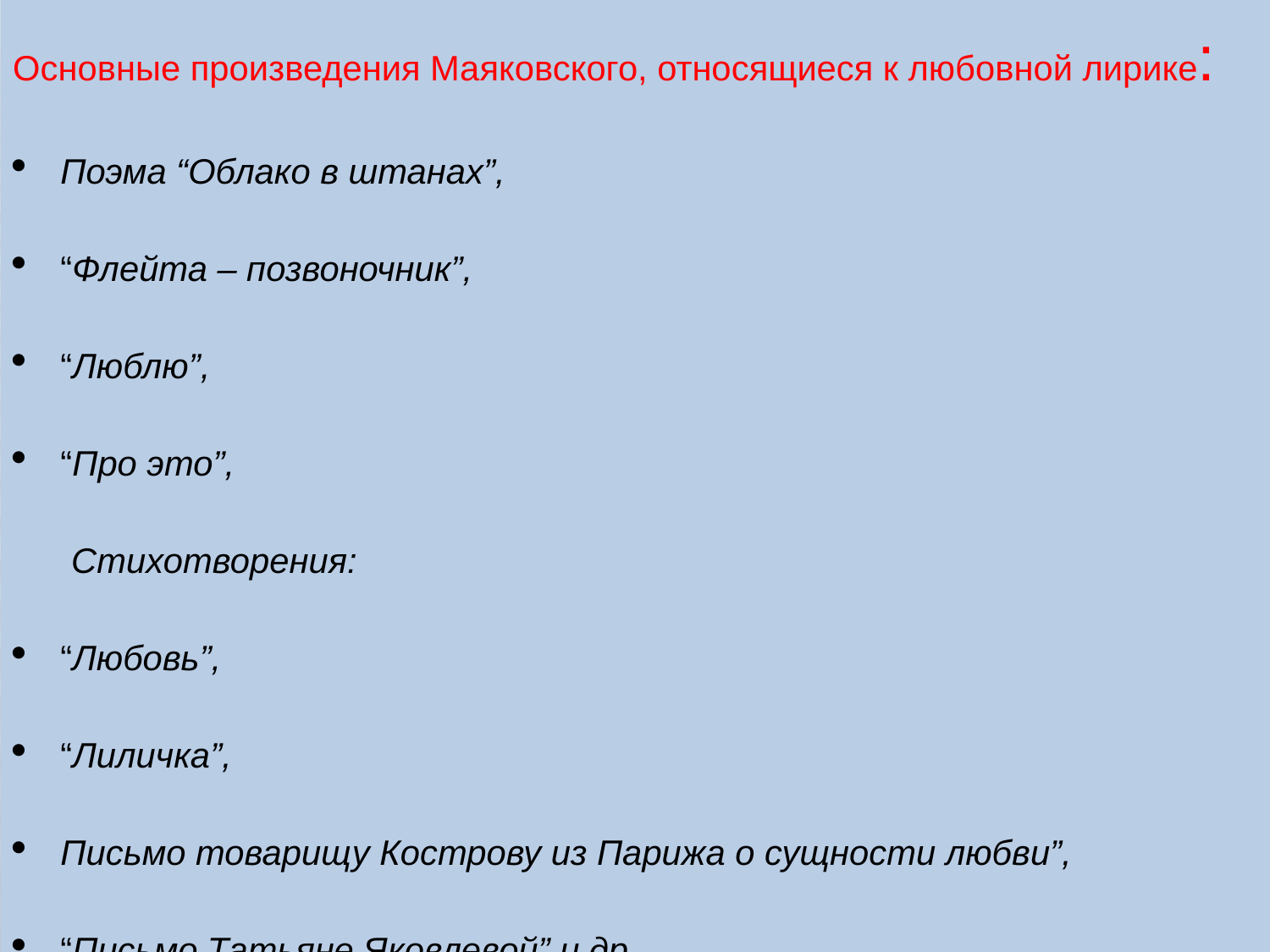

Основные произведения Маяковского, относящиеся к любовной лирике:

Поэма “Облако в штанах”,

“Флейта – позвоночник”,

“Люблю”,

“Про это”,

      Стихотворения:

“Любовь”,

“Лиличка”,

Письмо товарищу Кострову из Парижа о сущности любви”,

“Письмо Татьяне Яковлевой” и др.